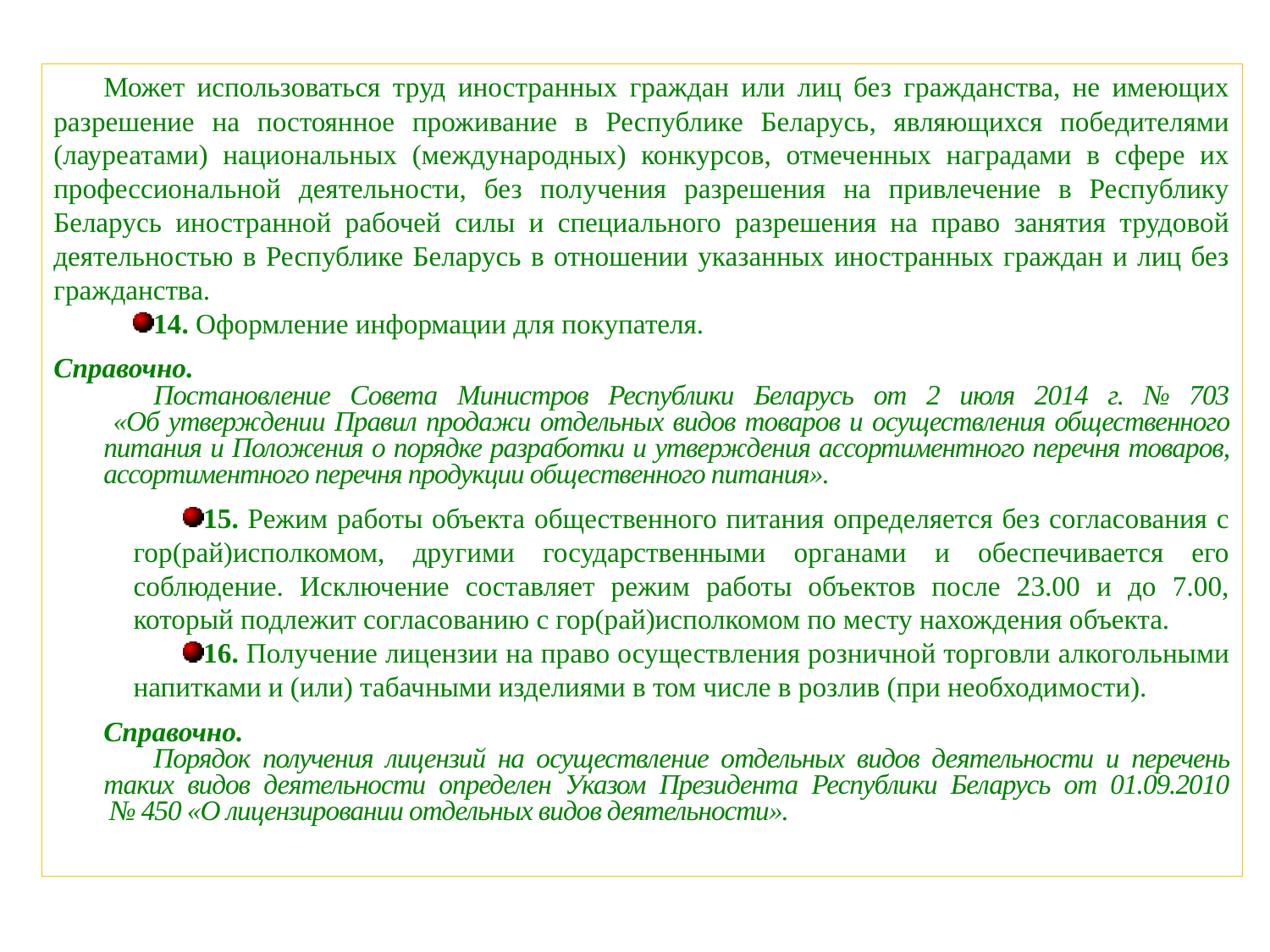

Может использоваться труд иностранных граждан или лиц без гражданства, не имеющих разрешение на постоянное проживание в Республике Беларусь, являющихся победителями (лауреатами) национальных (международных) конкурсов, отмеченных наградами в сфере их профессиональной деятельности, без получения разрешения на привлечение в Республику Беларусь иностранной рабочей силы и специального разрешения на право занятия трудовой деятельностью в Республике Беларусь в отношении указанных иностранных граждан и лиц без гражданства.
14. Оформление информации для покупателя.
Справочно.
Постановление Совета Министров Республики Беларусь от 2 июля 2014 г. № 703
 «Об утверждении Правил продажи отдельных видов товаров и осуществления общественного питания и Положения о порядке разработки и утверждения ассортиментного перечня товаров, ассортиментного перечня продукции общественного питания».
15. Режим работы объекта общественного питания определяется без согласования с гор(рай)исполкомом, другими государственными органами и обеспечивается его соблюдение. Исключение составляет режим работы объектов после 23.00 и до 7.00, который подлежит согласованию с гор(рай)исполкомом по месту нахождения объекта.
16. Получение лицензии на право осуществления розничной торговли алкогольными напитками и (или) табачными изделиями в том числе в розлив (при необходимости).
Справочно.
Порядок получения лицензий на осуществление отдельных видов деятельности и перечень таких видов деятельности определен Указом Президента Республики Беларусь от 01.09.2010
 № 450 «О лицензировании отдельных видов деятельности».